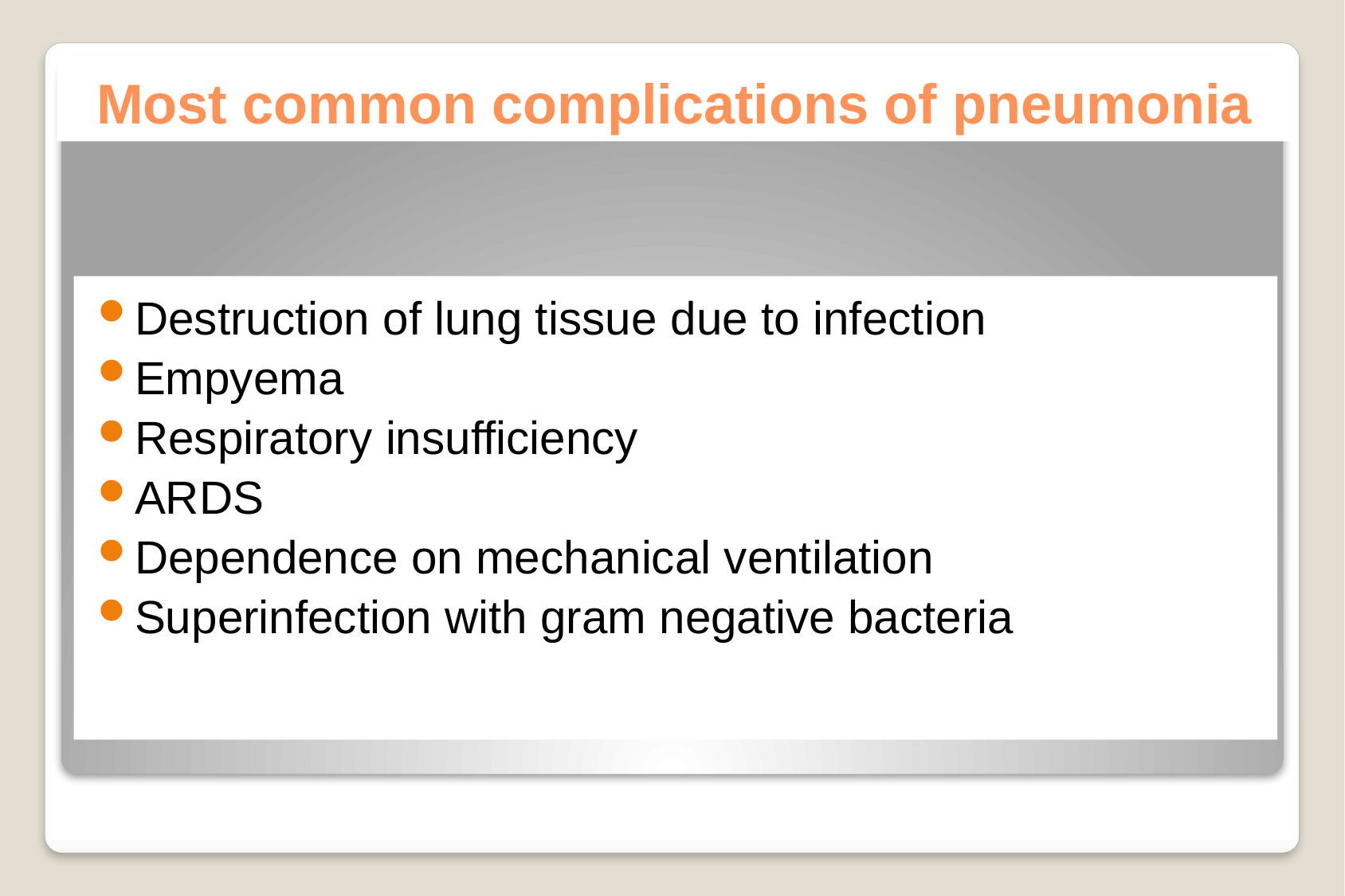

# Most common complications of pneumonia
Destruction of lung tissue due to infection
Empyema
Respiratory insufficiency
ARDS
Dependence on mechanical ventilation
Superinfection with gram negative bacteria